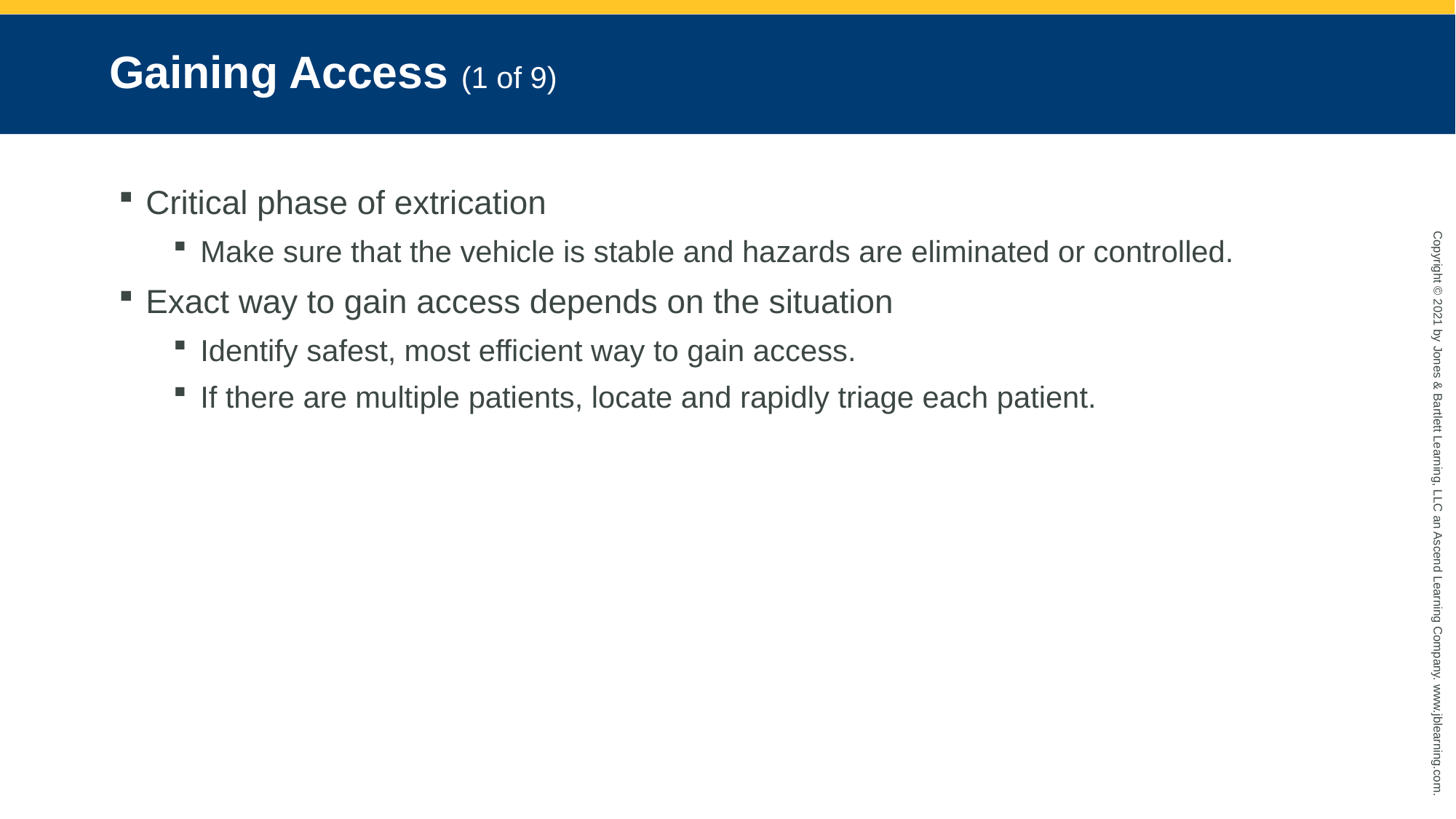

# Gaining Access (1 of 9)
Critical phase of extrication
Make sure that the vehicle is stable and hazards are eliminated or controlled.
Exact way to gain access depends on the situation
Identify safest, most efficient way to gain access.
If there are multiple patients, locate and rapidly triage each patient.